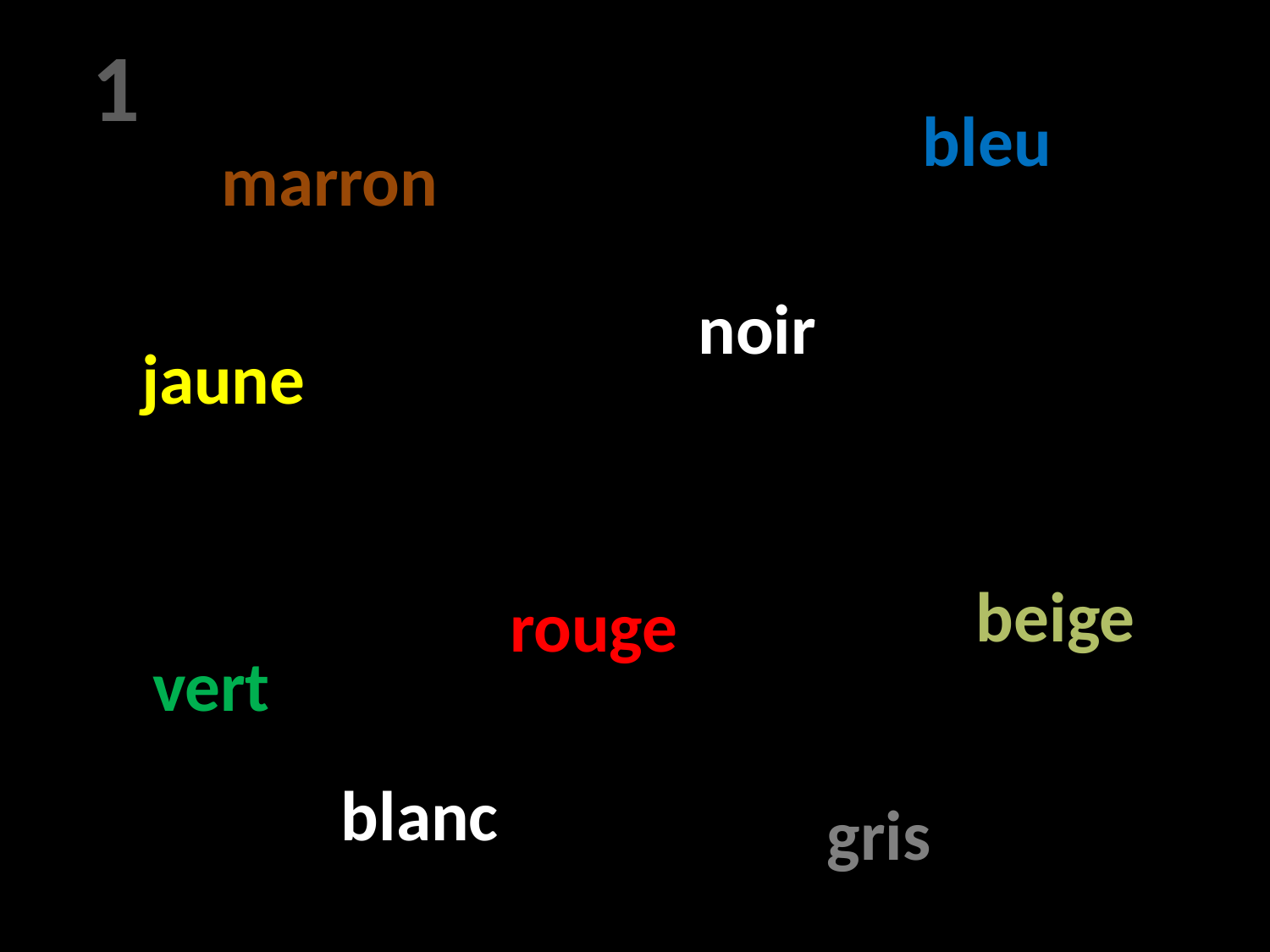

1
bleu
marron
noir
jaune
beige
rouge
vert
blanc
gris